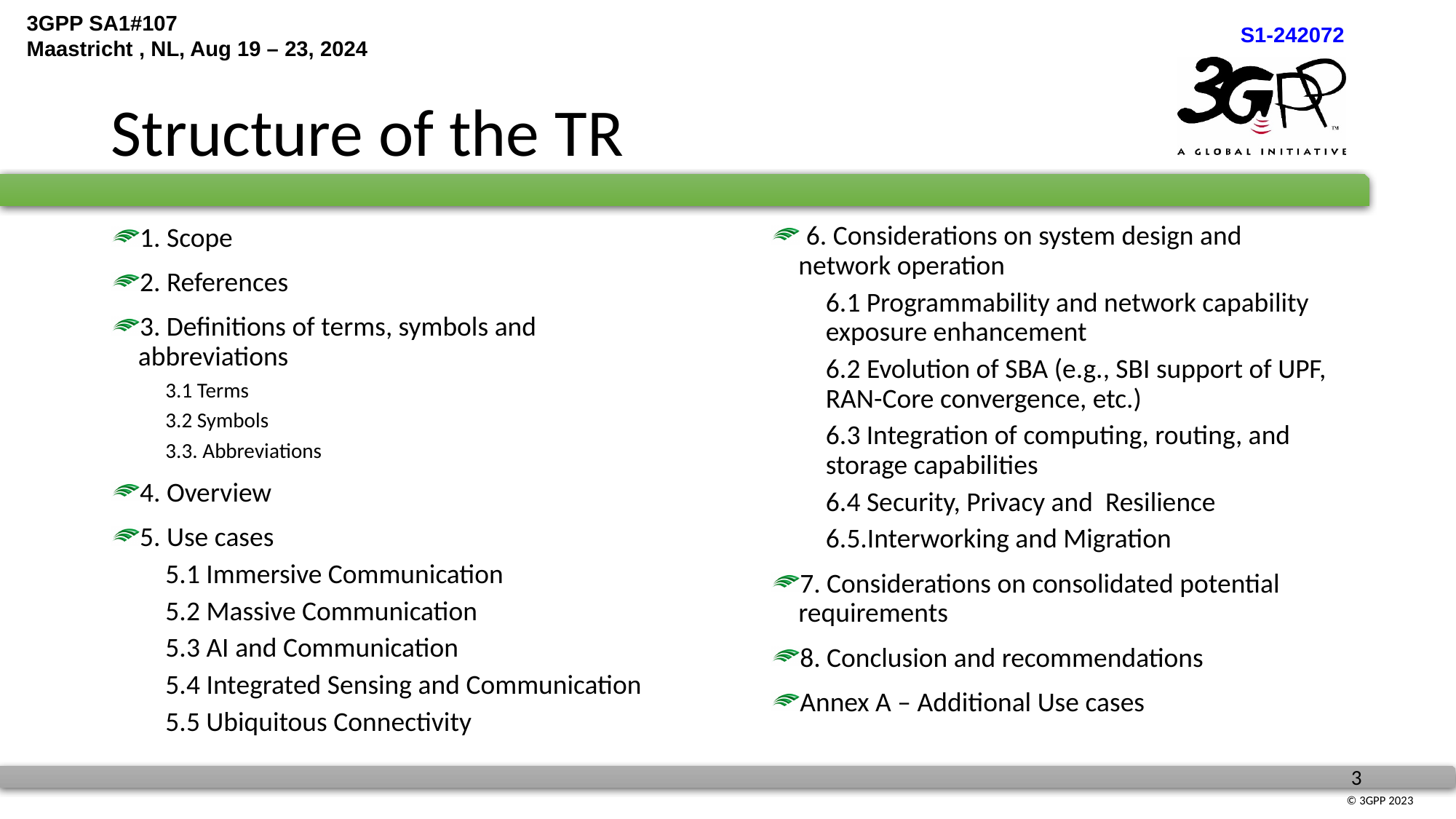

# Structure of the TR
 6. Considerations on system design and network operation
6.1 Programmability and network capability exposure enhancement
6.2 Evolution of SBA (e.g., SBI support of UPF, RAN-Core convergence, etc.)
6.3 Integration of computing, routing, and storage capabilities
6.4 Security, Privacy and  Resilience
6.5.Interworking and Migration
7. Considerations on consolidated potential requirements
8. Conclusion and recommendations
Annex A – Additional Use cases

1. Scope
2. References
3. Definitions of terms, symbols and abbreviations
3.1 Terms
3.2 Symbols
3.3. Abbreviations
4. Overview
5. Use cases
5.1 Immersive Communication
5.2 Massive Communication
5.3 AI and Communication
5.4 Integrated Sensing and Communication
5.5 Ubiquitous Connectivity